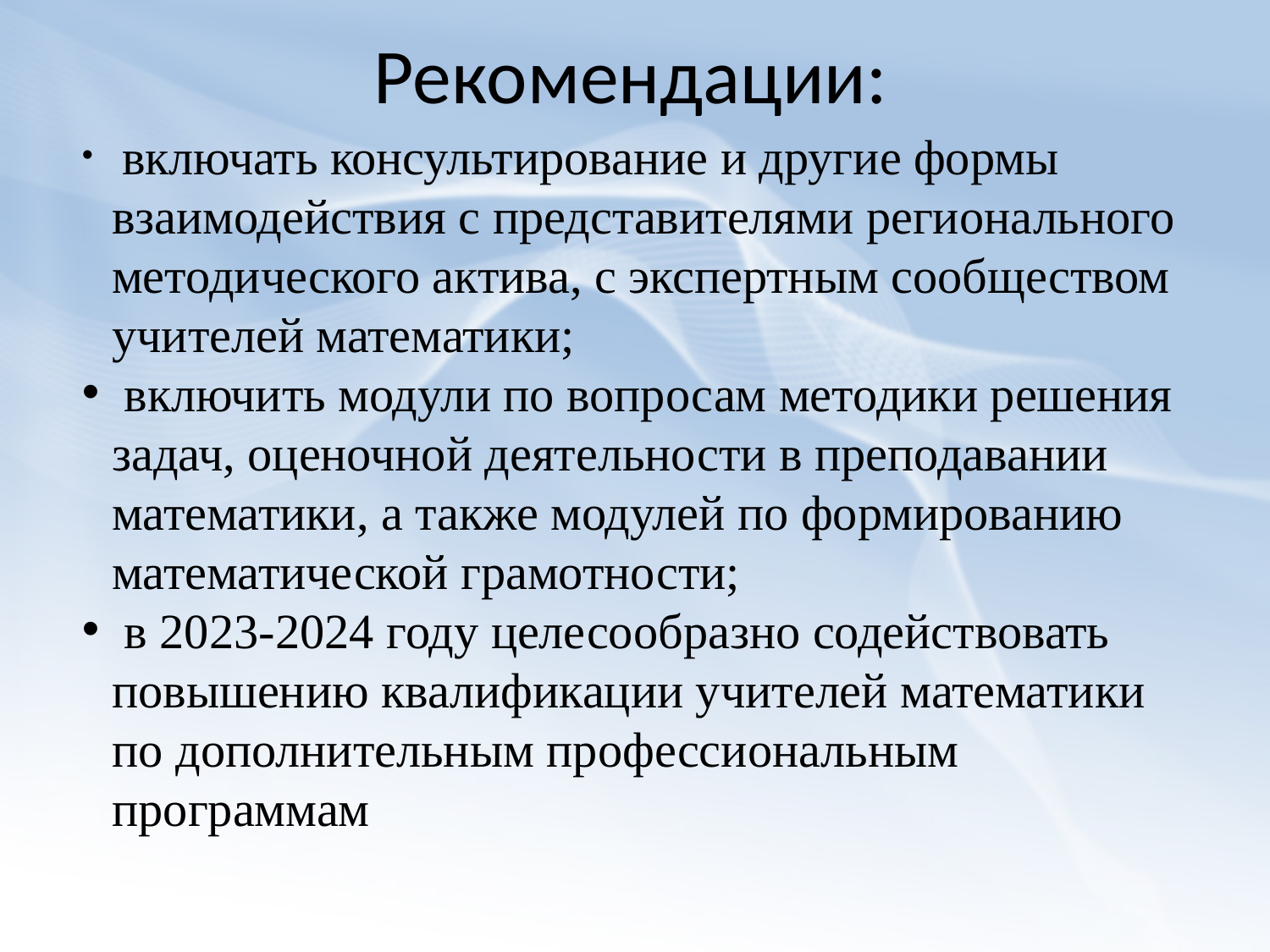

Рекомендации:
 включать консультирование и другие формы взаимодействия с представителями регионального методического актива, с экспертным сообществом учителей математики;
 включить модули по вопросам методики решения задач, оценочной деятельности в преподавании математики, а также модулей по формированию математической грамотности;
 в 2023-2024 году целесообразно содействовать повышению квалификации учителей математики по дополнительным профессиональным программам